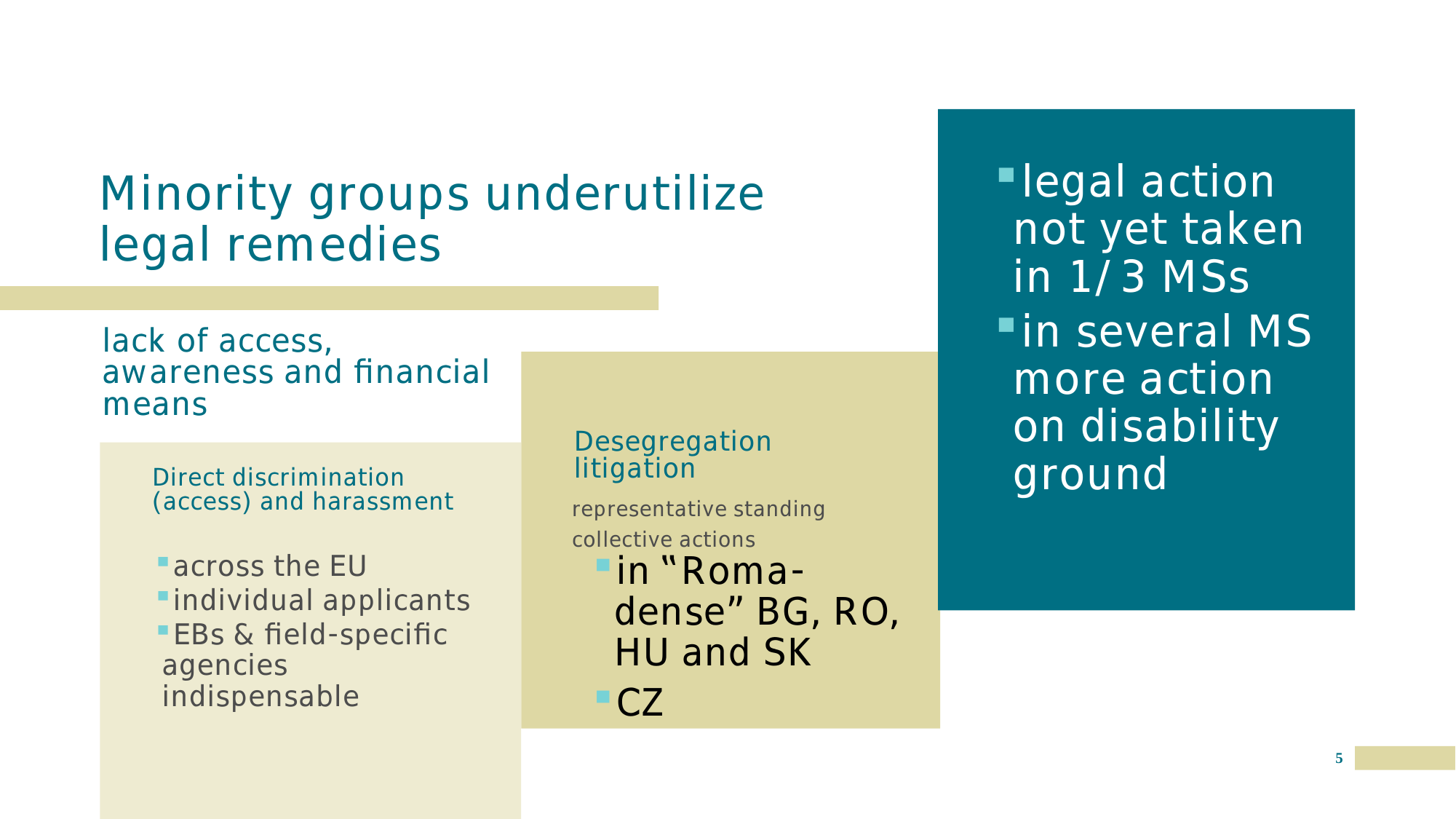

# Minority groups underutilize legal remedies
legal action not yet taken in 1/3 MSs
in several MS more action on disability ground
lack of access, awareness and financial means
Desegregation litigation
Direct discrimination (access) and harassment
representative standing
collective actions
across the EU
individual applicants
EBs & field-specific agencies  indispensable
in “Roma-dense” BG, RO, HU and SK
CZ
5